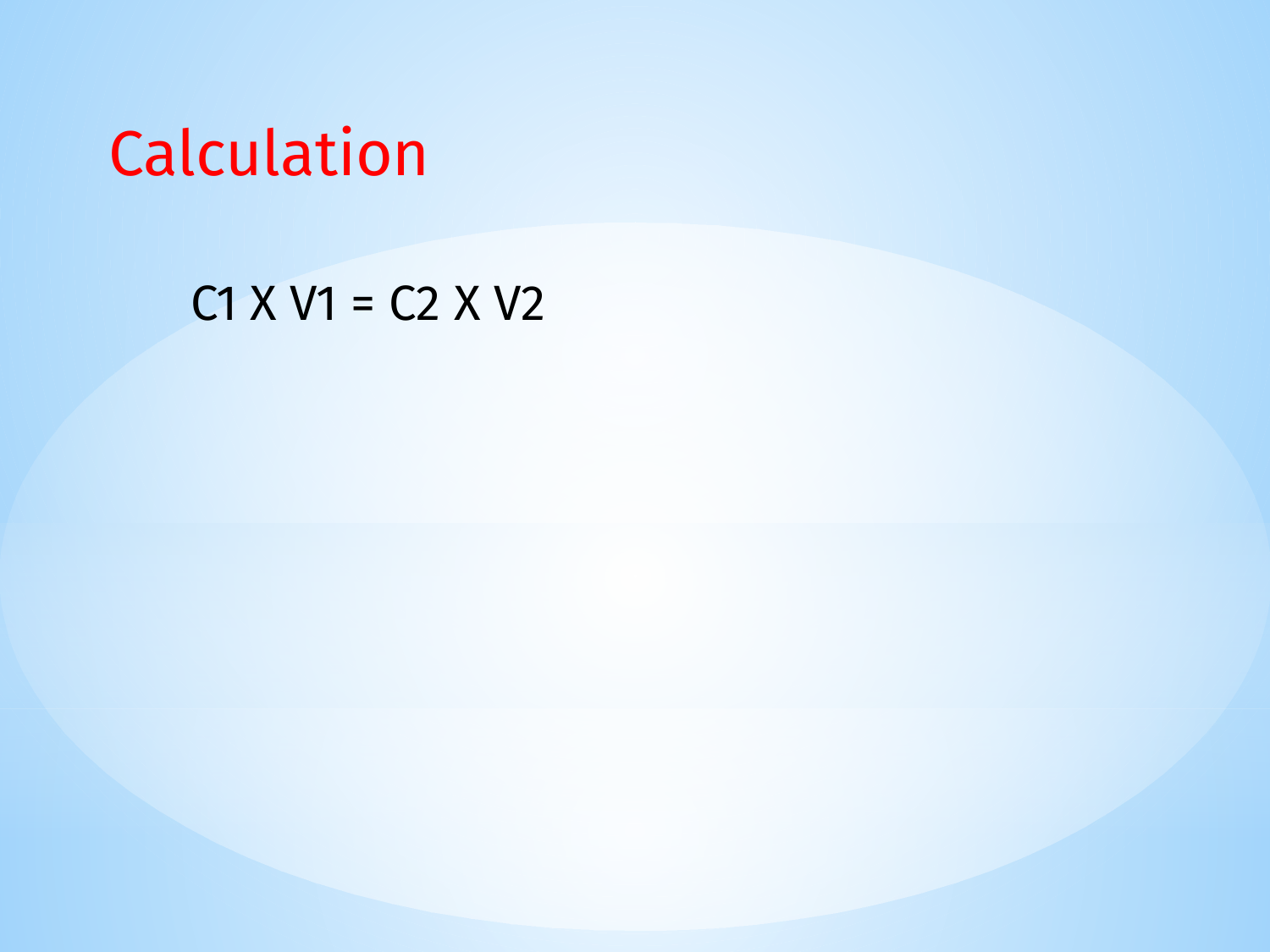

Calculation
C1 X V1 = C2 X V2